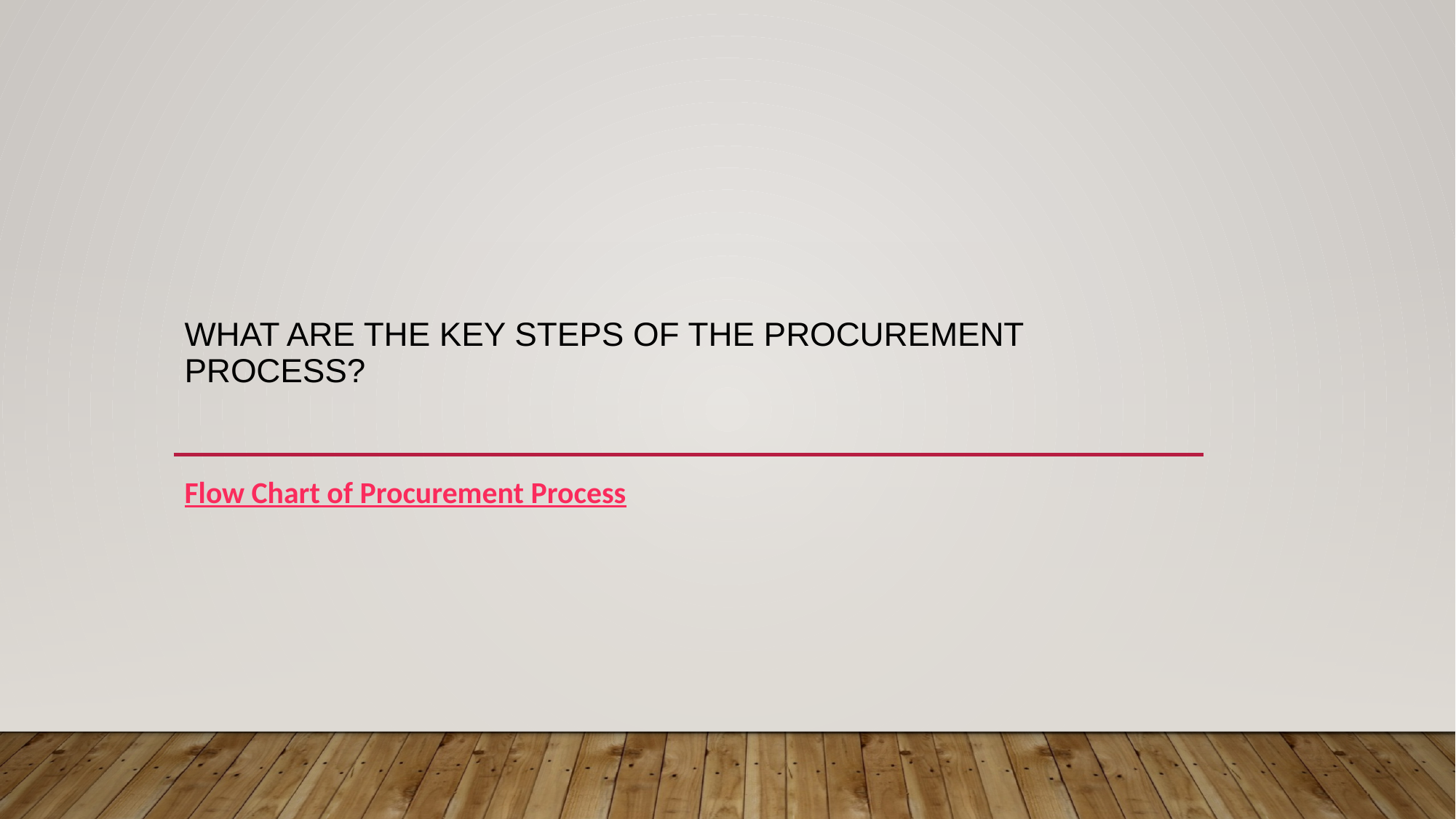

# What are the key steps of the procurement process?
Flow Chart of Procurement Process